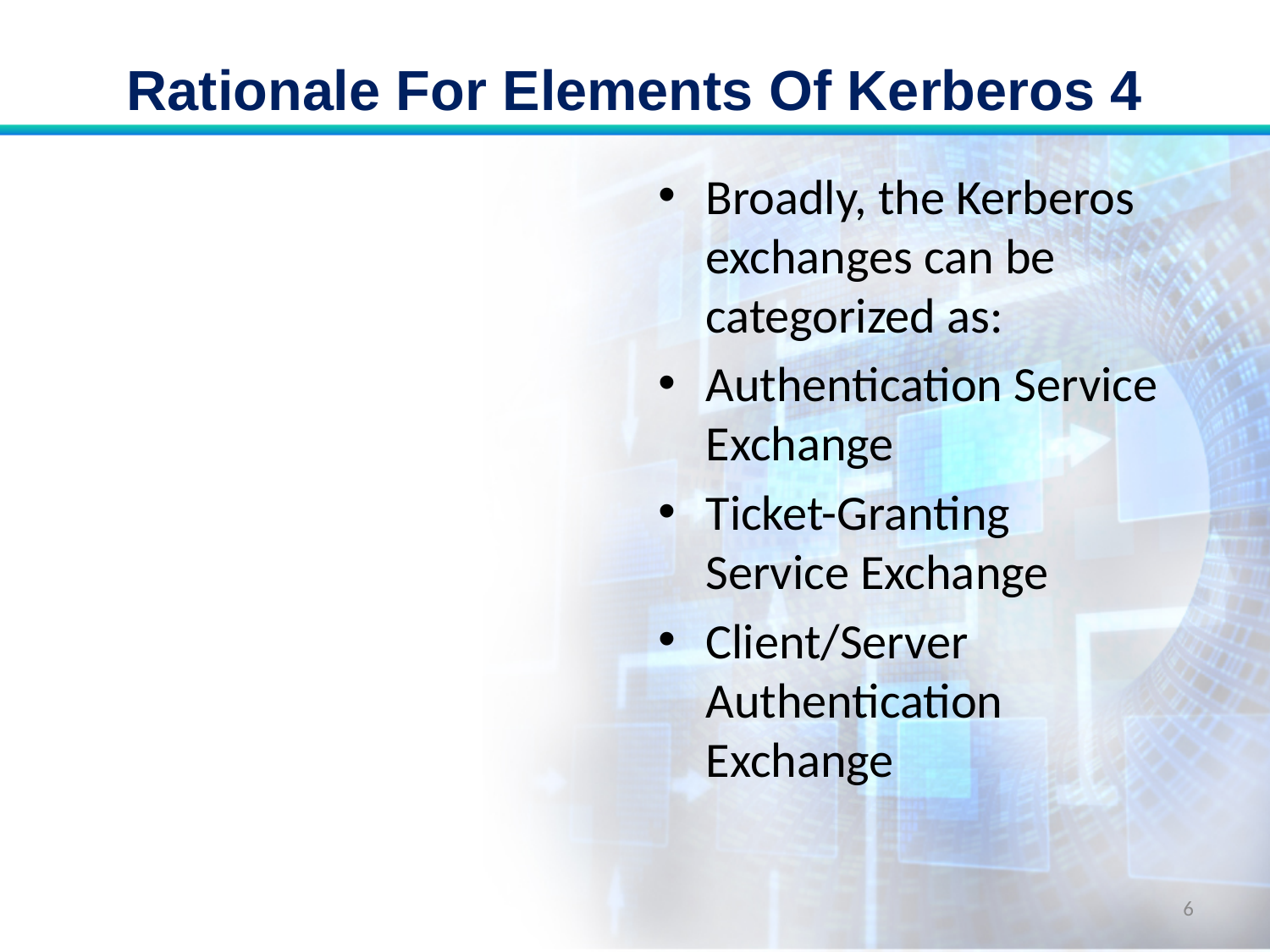

# Rationale For Elements Of Kerberos 4
Broadly, the Kerberos exchanges can be categorized as:
Authentication Service Exchange
Ticket-Granting Service Exchange
Client/Server Authentication Exchange
6